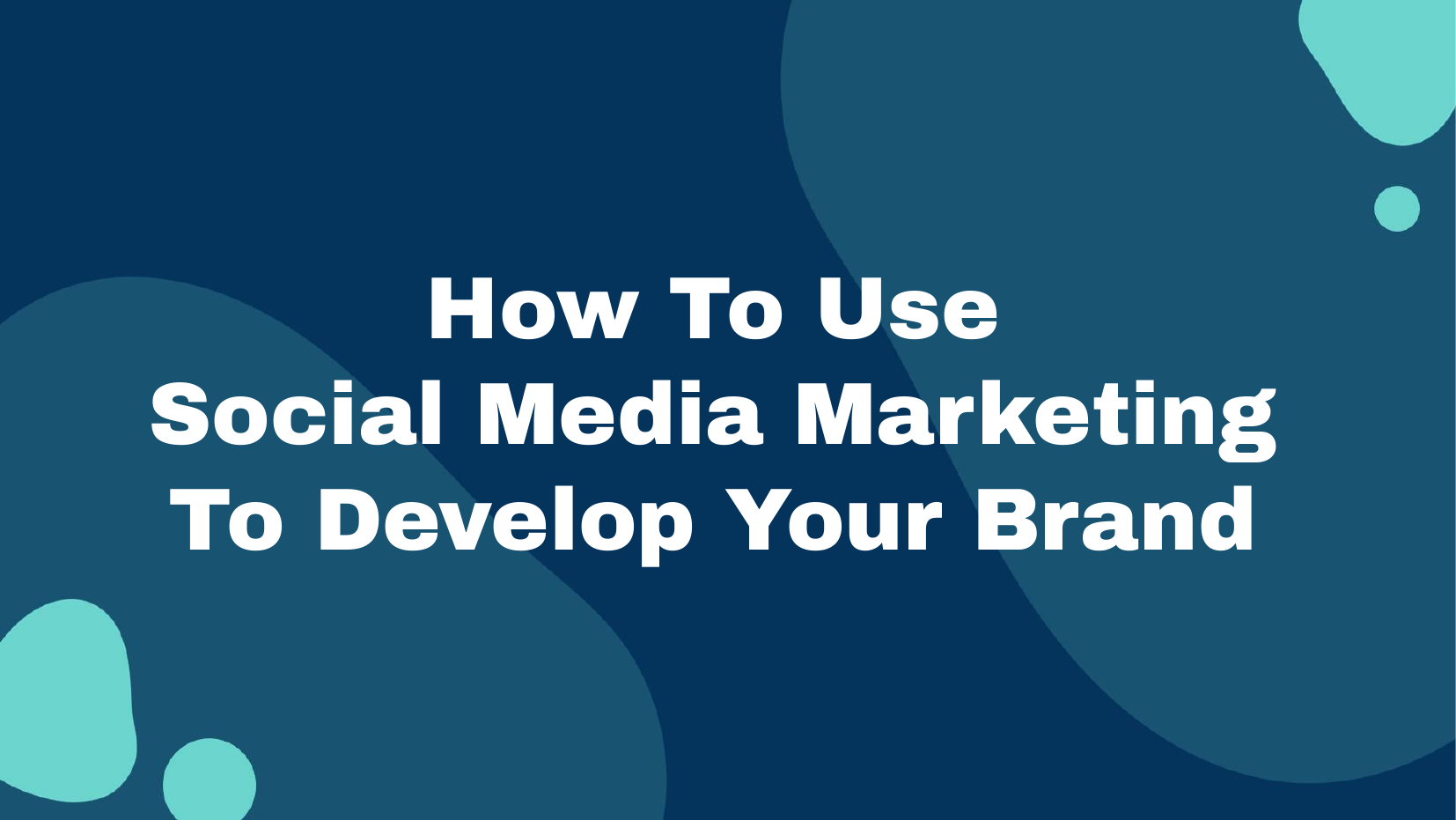

How To Use
Social Media Marketing
To Develop Your Brand